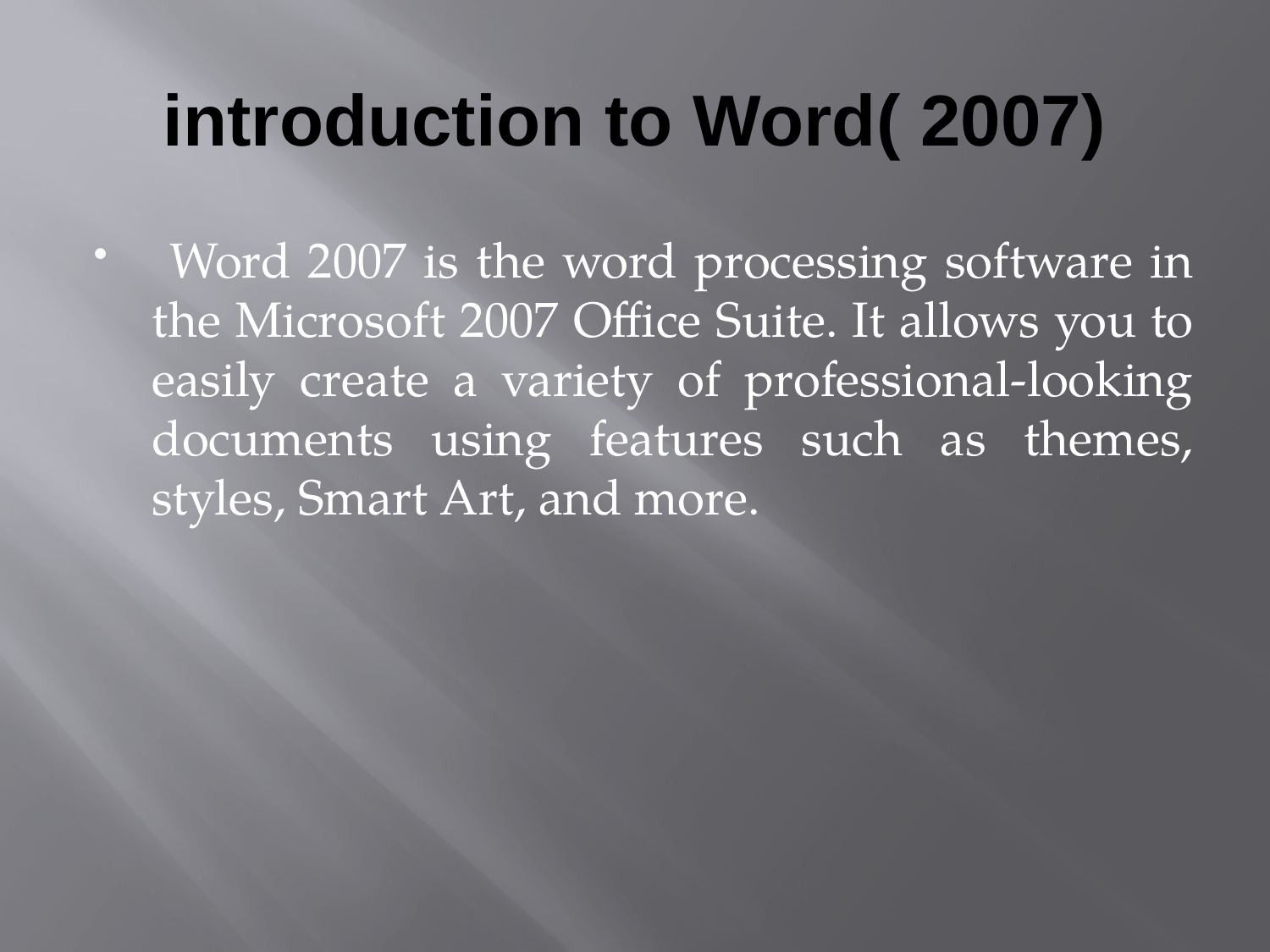

# introduction to Word( 2007)
 Word 2007 is the word processing software in the Microsoft 2007 Office Suite. It allows you to easily create a variety of professional-looking documents using features such as themes, styles, Smart Art, and more.